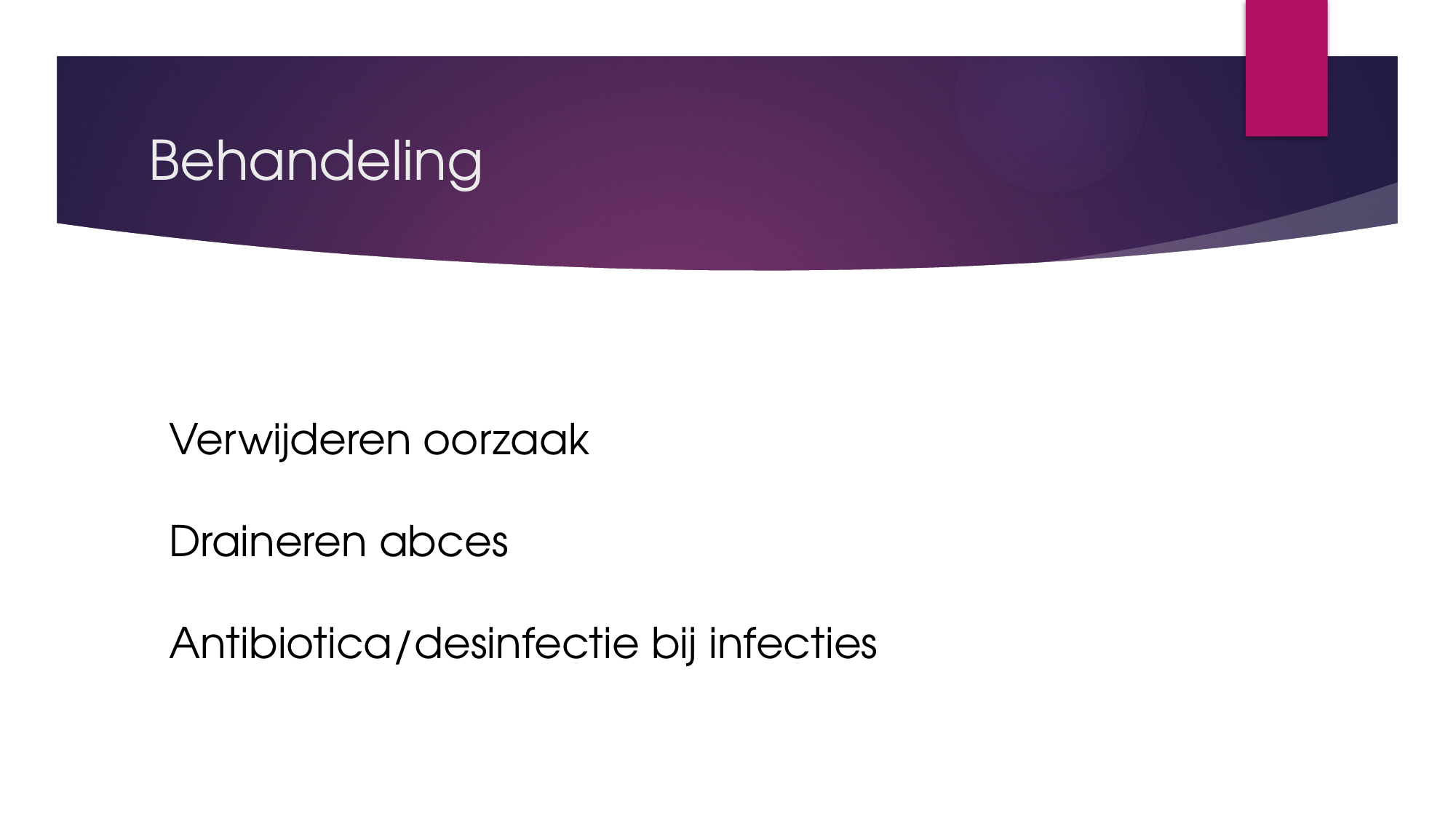

# Behandeling
Verwijderen oorzaak

Draineren abces

Antibiotica/desinfectie bij infecties